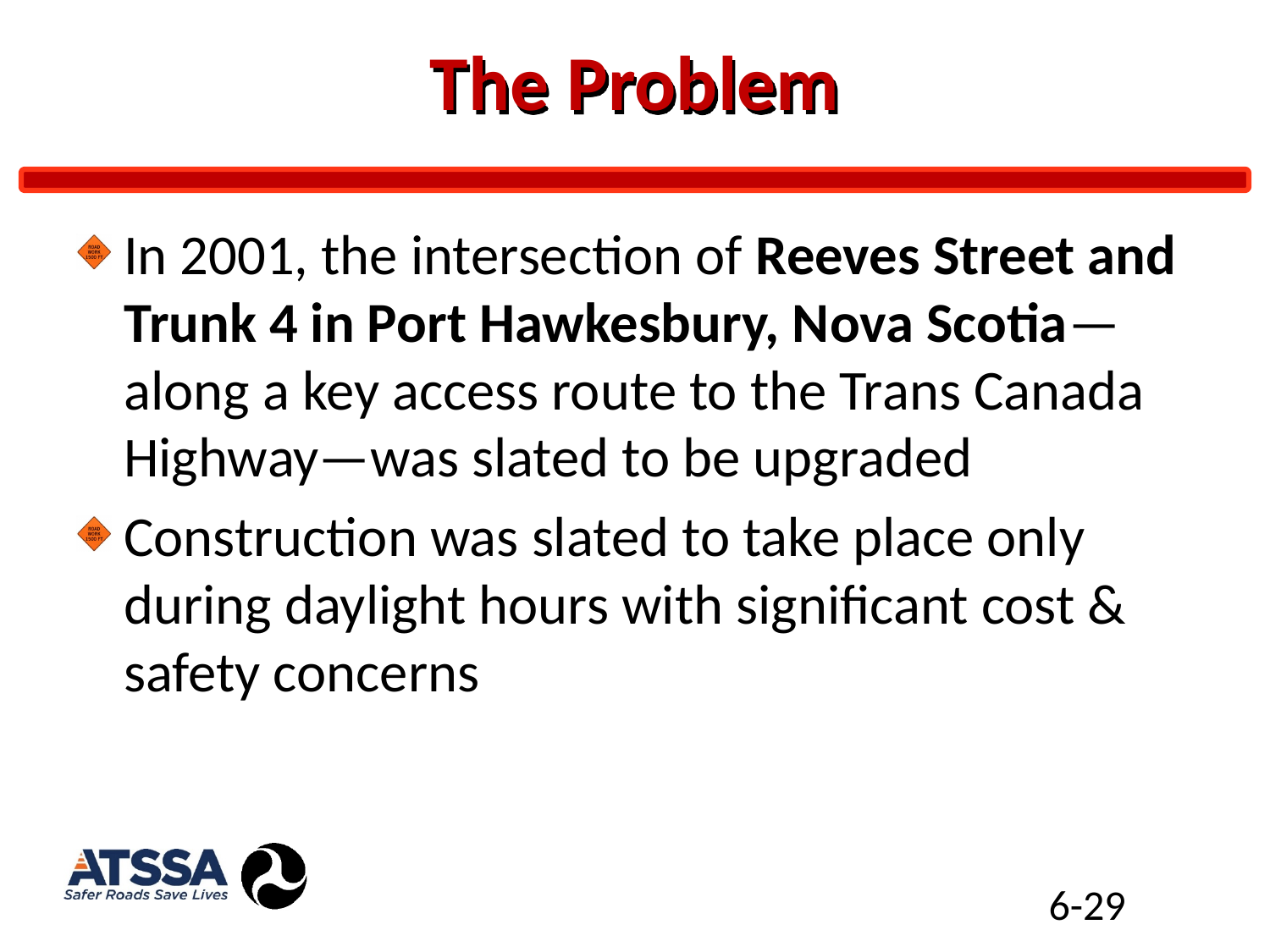

# The Problem
In 2001, the intersection of Reeves Street and Trunk 4 in Port Hawkesbury, Nova Scotia— along a key access route to the Trans Canada Highway—was slated to be upgraded
Construction was slated to take place only during daylight hours with significant cost & safety concerns